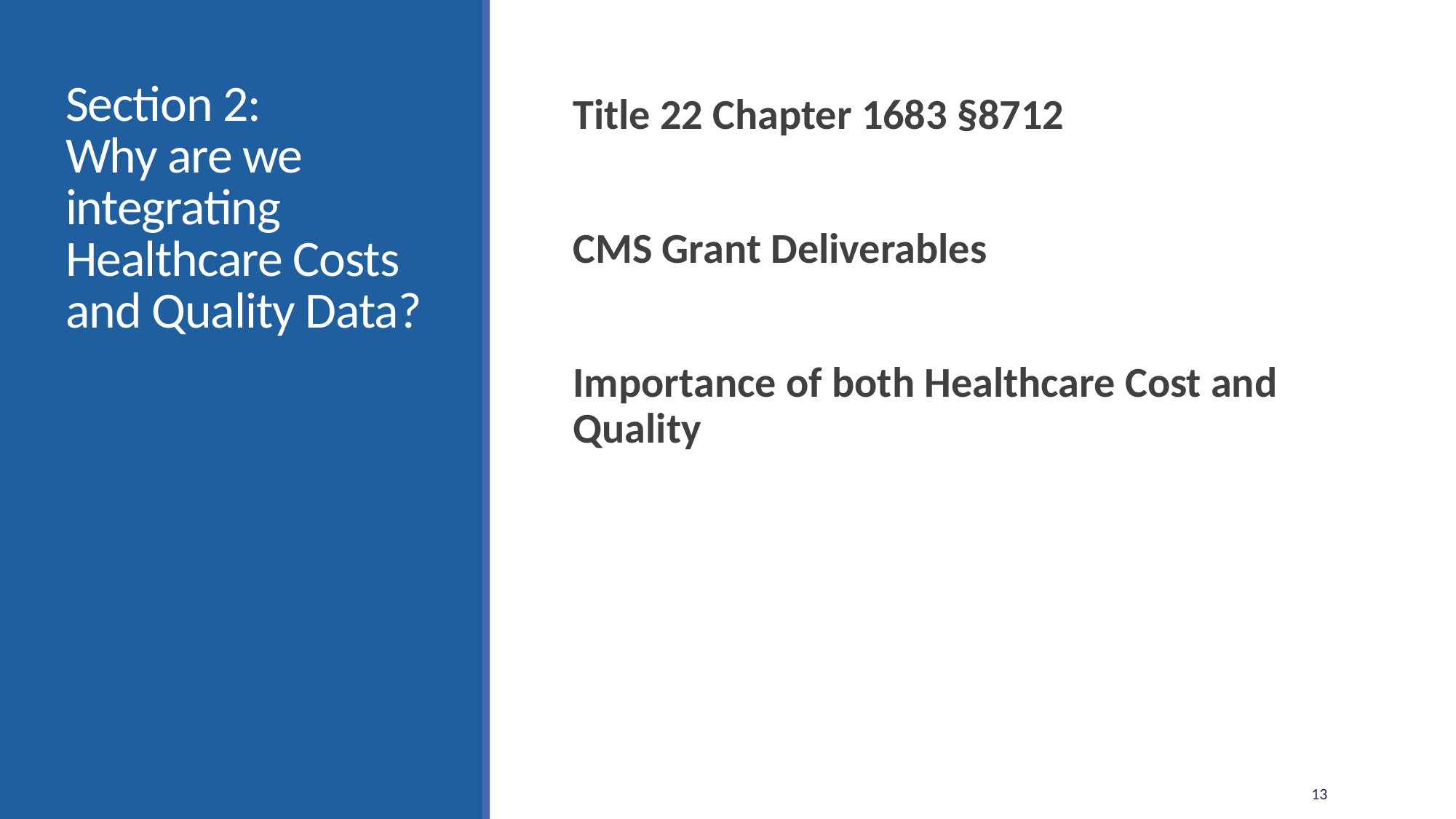

# Section 2: Why are we integrating Healthcare Costs and Quality Data?
Title 22 Chapter 1683 §8712

CMS Grant Deliverables

Importance of both Healthcare Cost and Quality
13